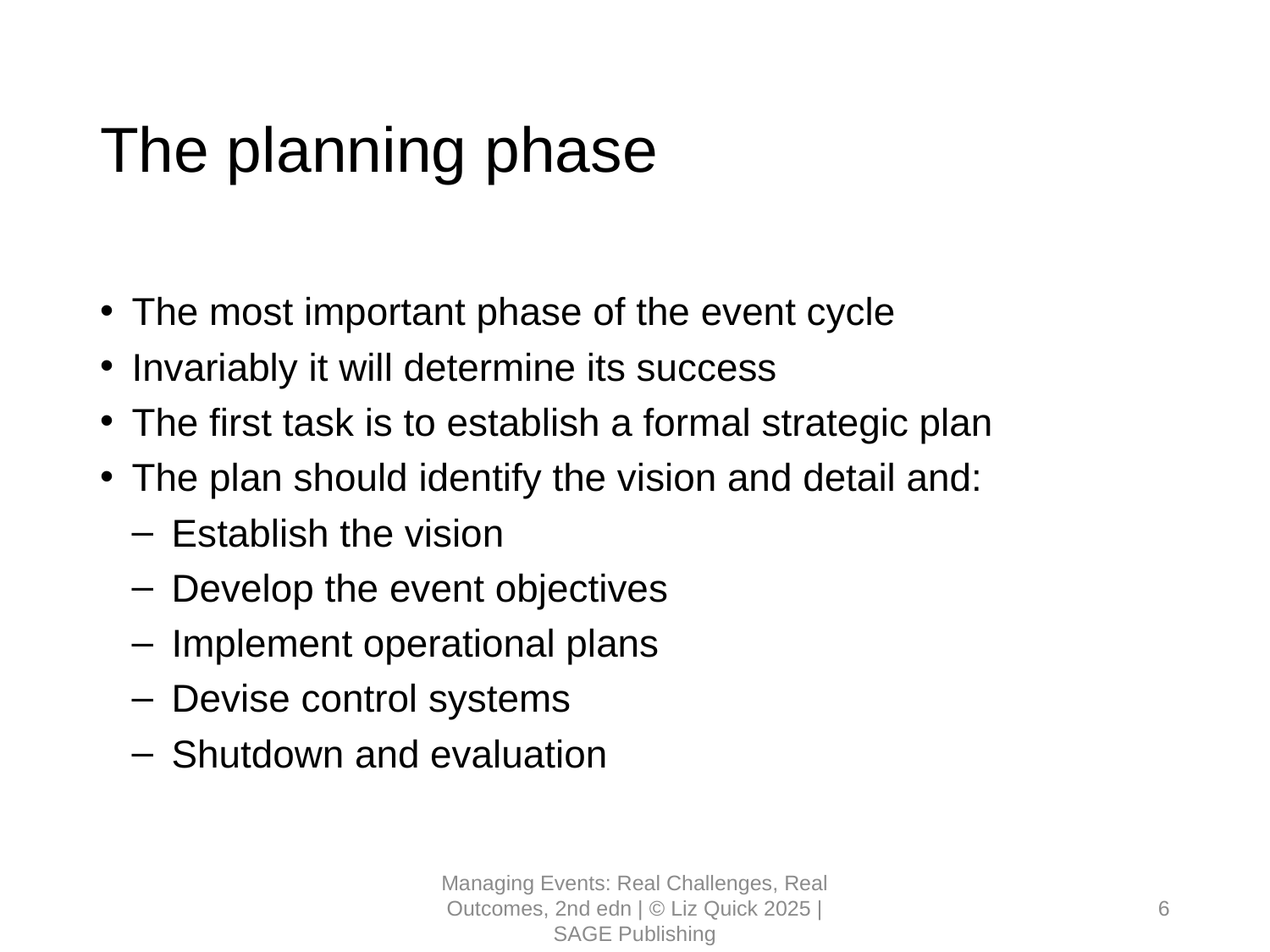

# The planning phase
The most important phase of the event cycle
Invariably it will determine its success
The first task is to establish a formal strategic plan
The plan should identify the vision and detail and:
Establish the vision
Develop the event objectives
Implement operational plans
Devise control systems
Shutdown and evaluation
Managing Events: Real Challenges, Real Outcomes, 2nd edn | © Liz Quick 2025 | SAGE Publishing
6